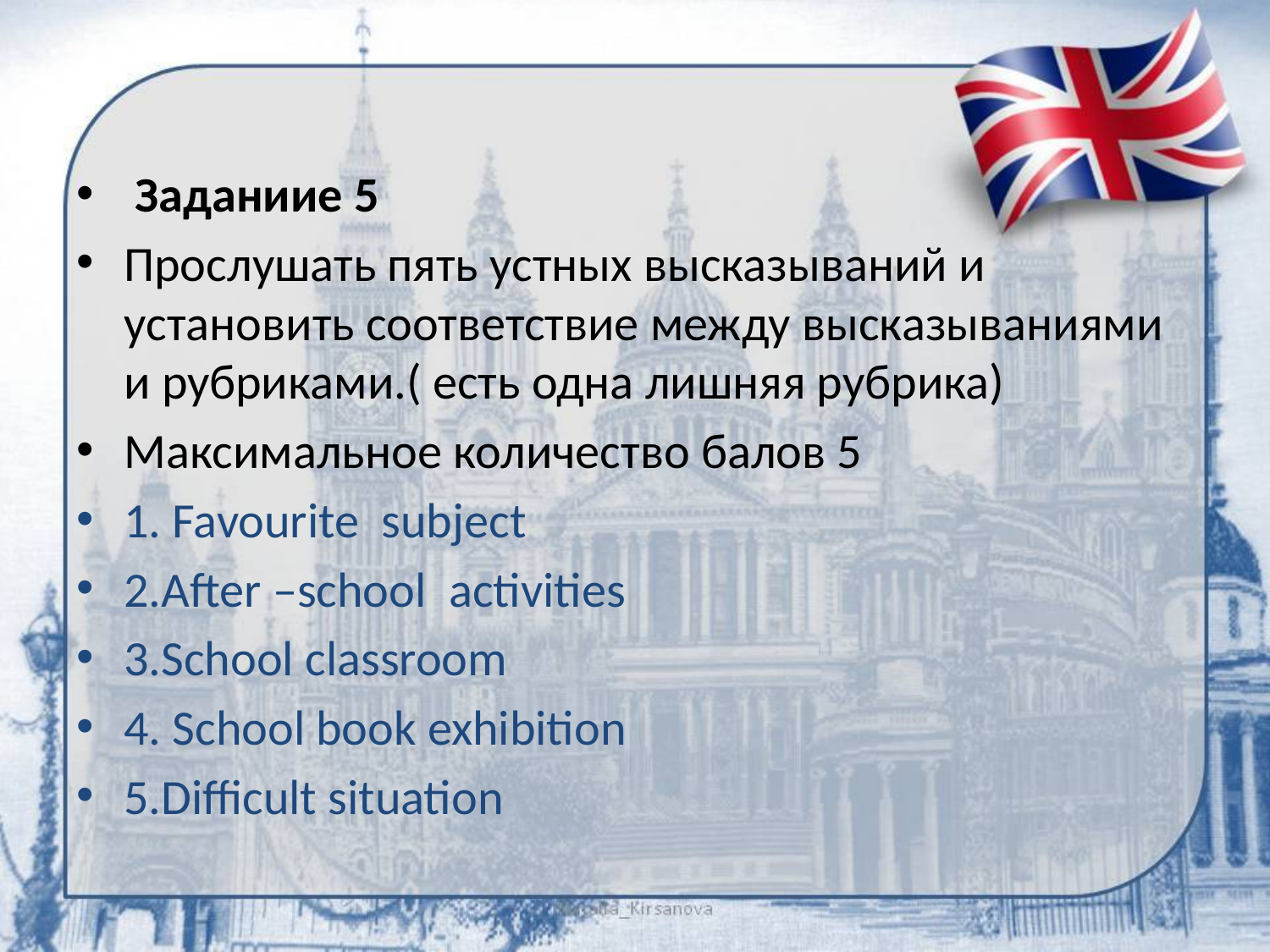

Заданиие 5
Прослушать пять устных высказываний и установить соответствие между высказываниями и рубриками.( есть одна лишняя рубрика)
Максимальное количество балов 5
1. Favourite  subject
2.After –school  activities
3.School classroom
4. School book exhibition
5.Difficult situation